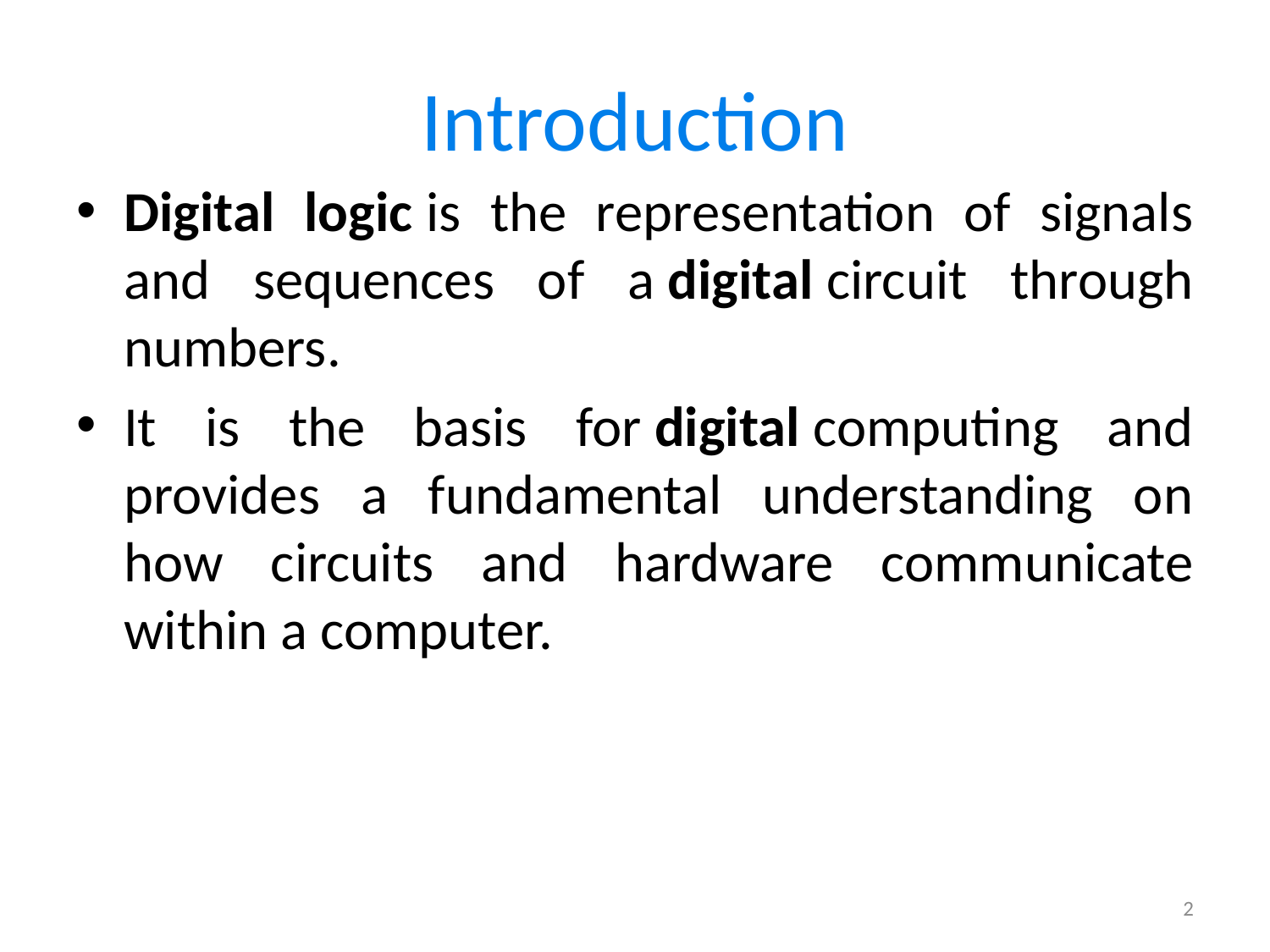

# Introduction
Digital logic is the representation of signals and sequences of a digital circuit through numbers.
It is the basis for digital computing and provides a fundamental understanding on how circuits and hardware communicate within a computer.
2